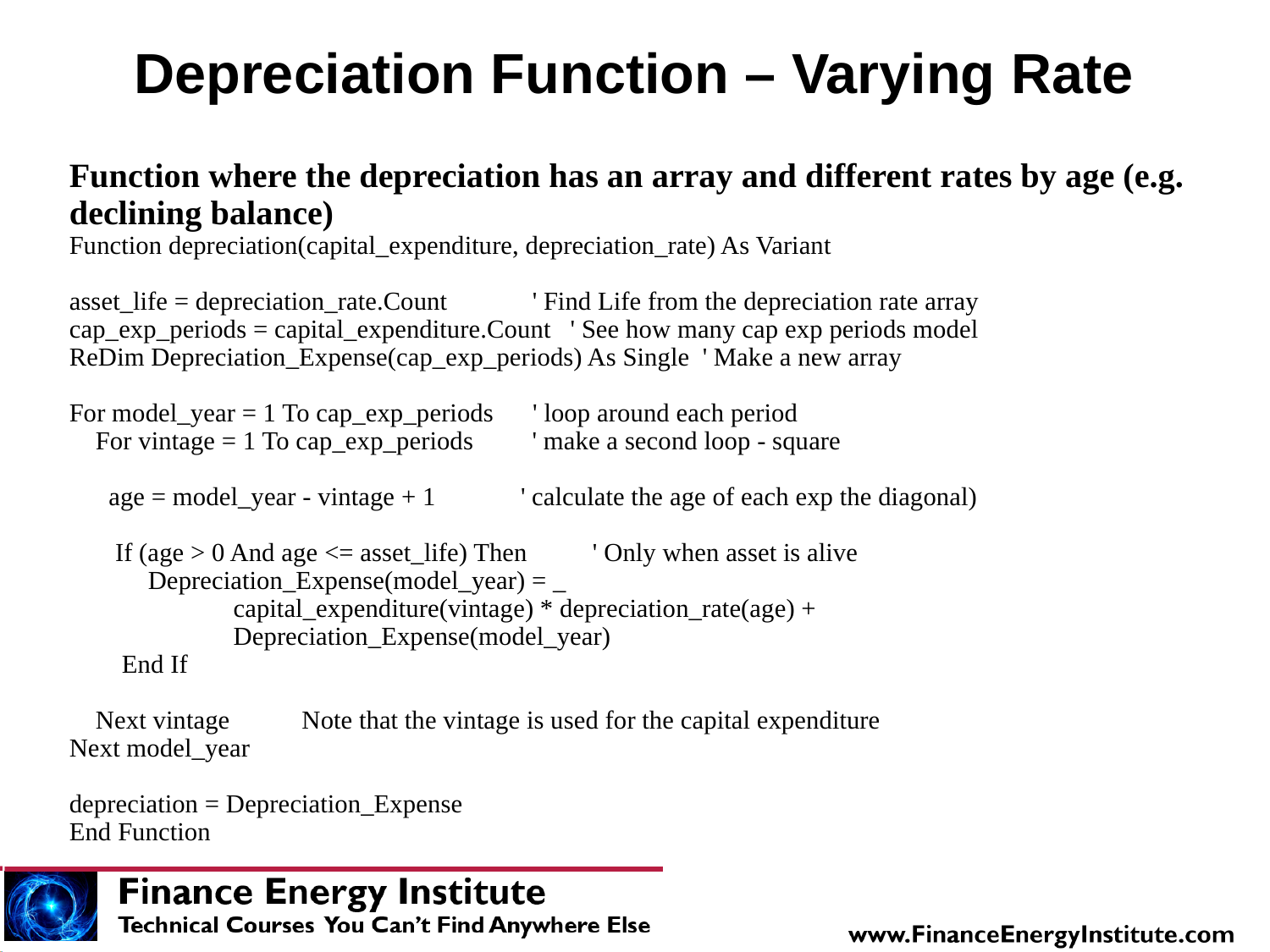

# Depreciation Function – Varying Rate
Function where the depreciation has an array and different rates by age (e.g. declining balance)
Function depreciation(capital_expenditure, depreciation_rate) As Variant

asset_life = depreciation_rate.Count             ' Find Life from the depreciation rate array
cap_exp_periods = capital_expenditure.Count   ' See how many cap exp periods model
ReDim Depreciation_Expense(cap_exp_periods) As Single  ' Make a new array

For model_year = 1 To cap_exp_periods      ' loop around each period
    For vintage = 1 To cap_exp_periods         ' make a second loop - square

      age = model_year - vintage + 1             ' calculate the age of each exp the diagonal)

       If (age > 0 And age <= asset_life) Then          ' Only when asset is alive
            Depreciation_Expense(model_year) = _
                         capital_expenditure(vintage) * depreciation_rate(age) +
                         Depreciation_Expense(model_year)
        End If

    Next vintage           Note that the vintage is used for the capital expenditure
Next model_year

depreciation = Depreciation_Expense
End Function